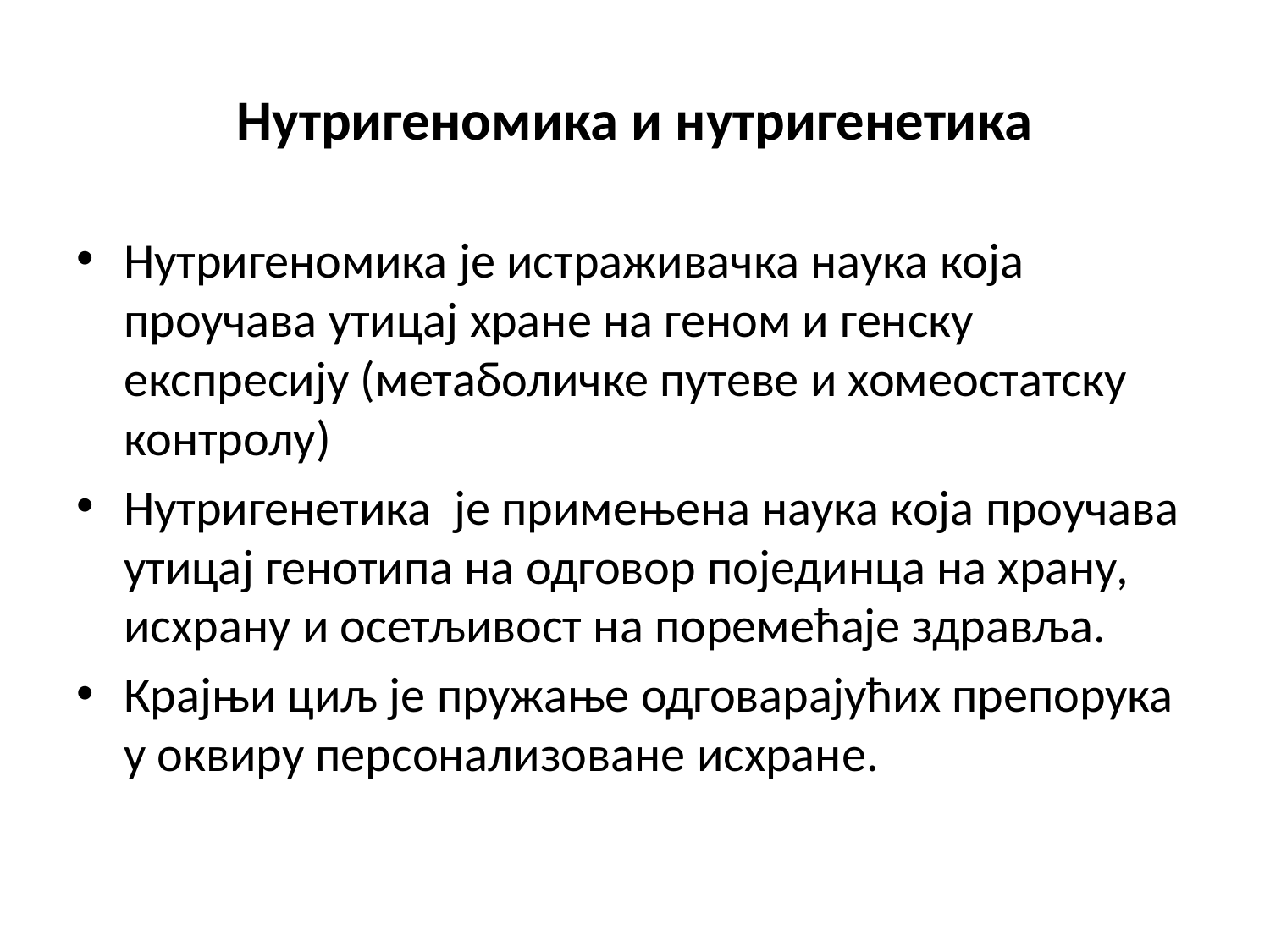

# Нутригеномика и нутригенетика
Нутригеномика је истраживачка наука која проучава утицај хране на генoм и генску експресију (метаболичке путеве и хомеостатску контролу)
Нутригенетика  је примењена наука која проучава утицај генотипа на одговор појединца на храну, исхрану и осетљивост на поремећаје здравља.
Крајњи циљ је пружање одговарајућих препорука у оквиру персонализоване исхране.